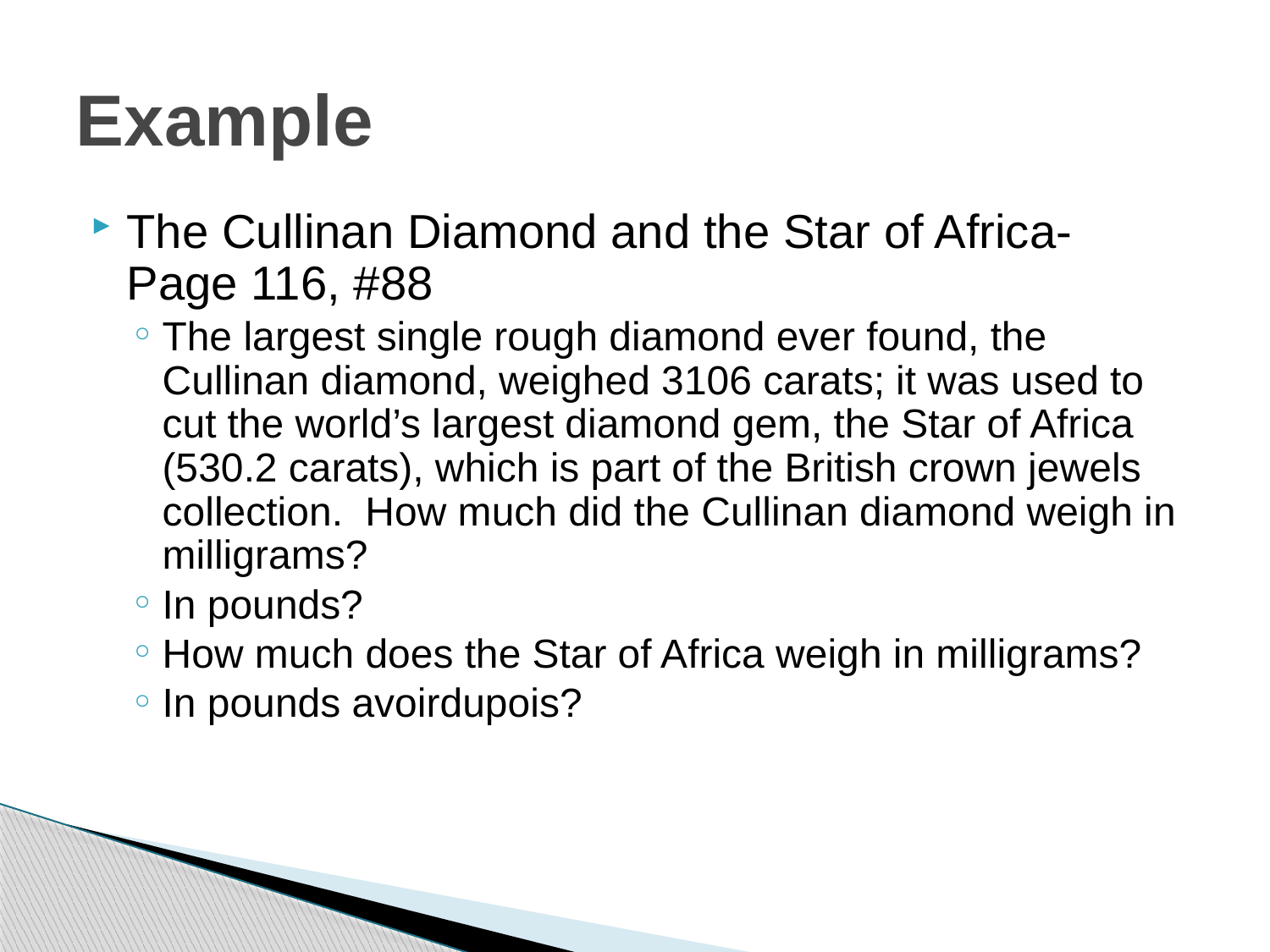

# Example
The Cullinan Diamond and the Star of Africa- Page 116, #88
The largest single rough diamond ever found, the Cullinan diamond, weighed 3106 carats; it was used to cut the world’s largest diamond gem, the Star of Africa (530.2 carats), which is part of the British crown jewels collection.  How much did the Cullinan diamond weigh in milligrams?
In pounds?
How much does the Star of Africa weigh in milligrams?
In pounds avoirdupois?